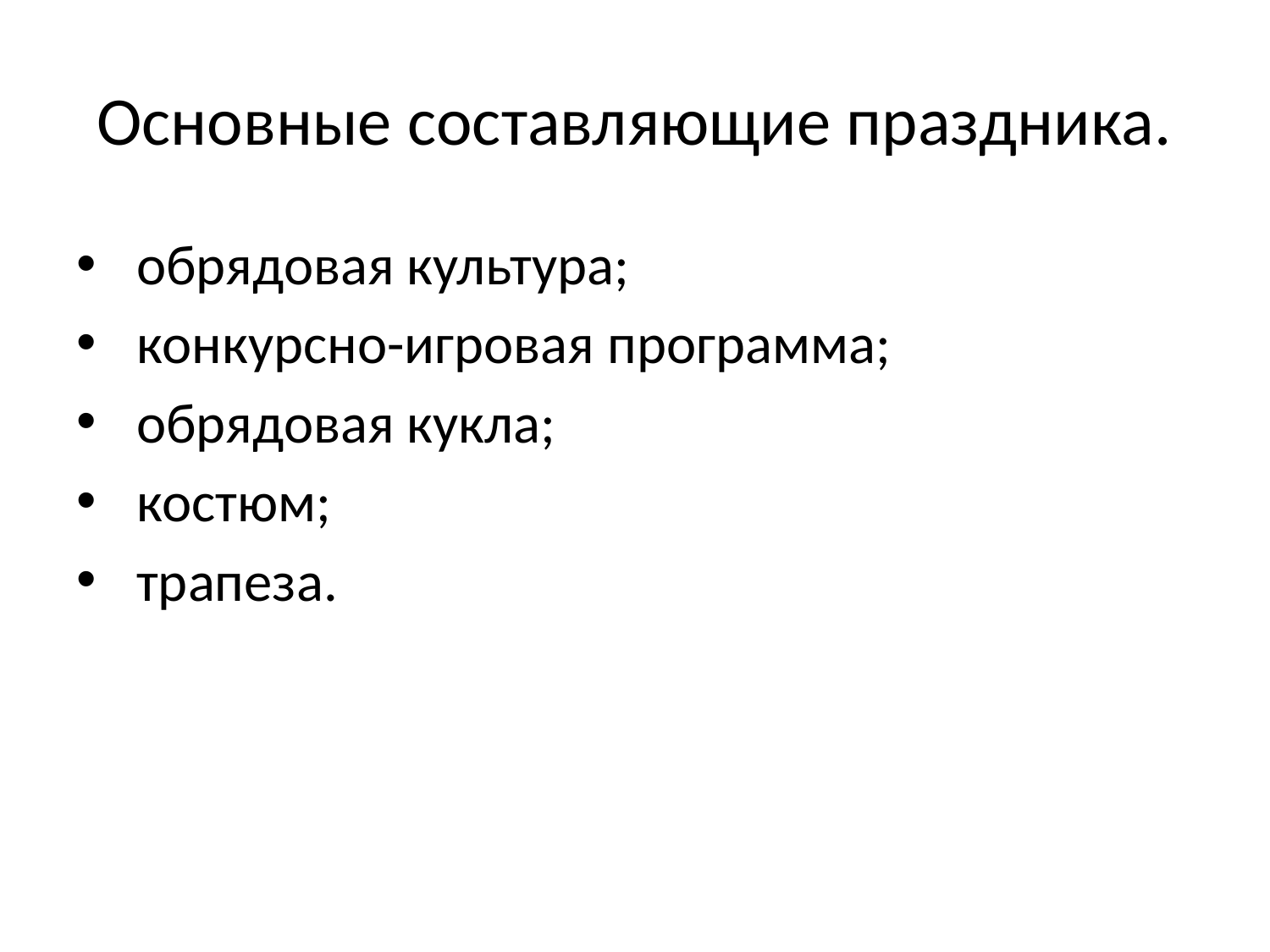

# Основные составляющие праздника.
 обрядовая культура;
 конкурсно-игровая программа;
 обрядовая кукла;
 костюм;
 трапеза.